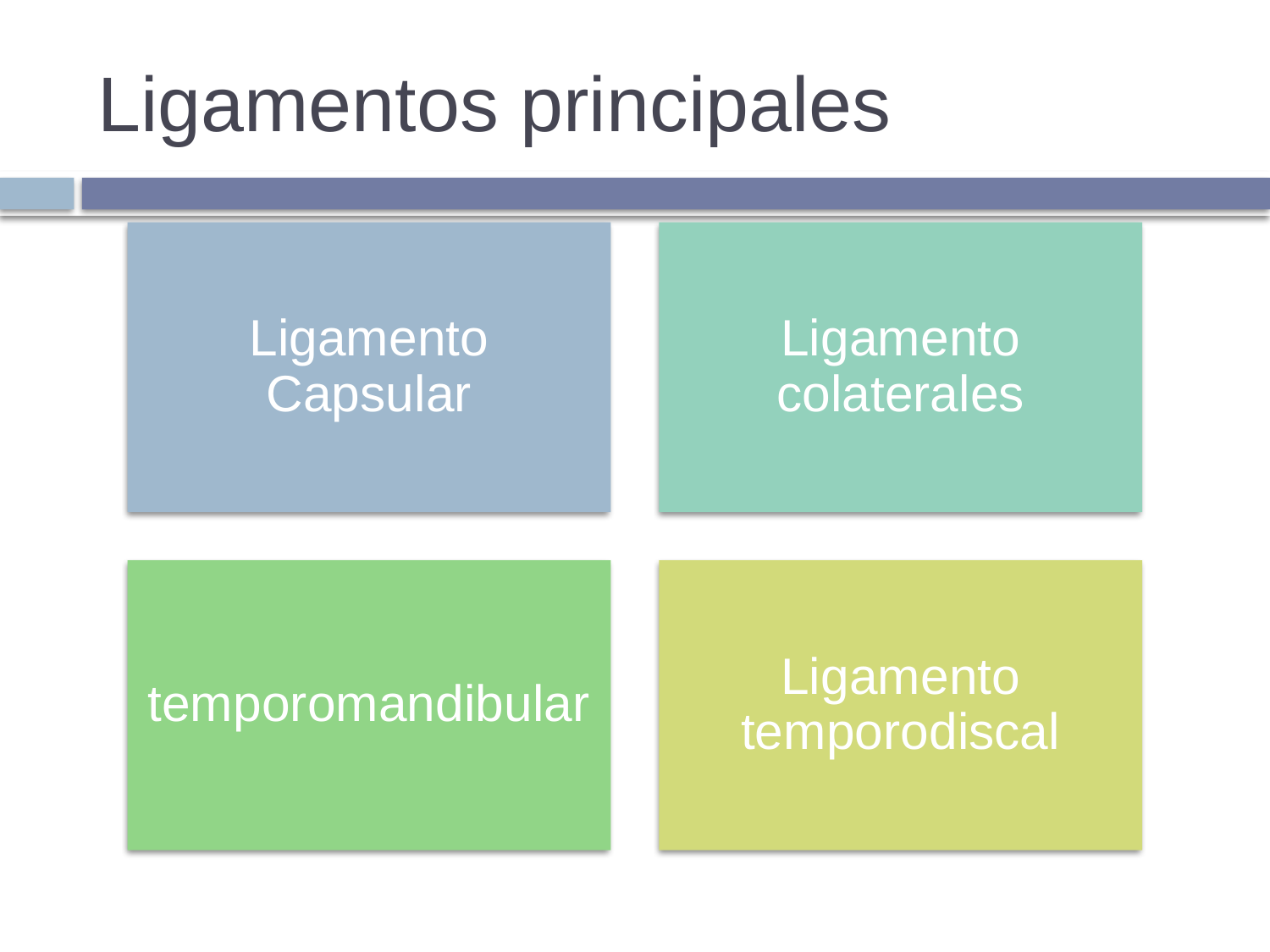

# Ligamentos principales
Ligamento Capsular
Ligamento colaterales
temporomandibular
Ligamento temporodiscal